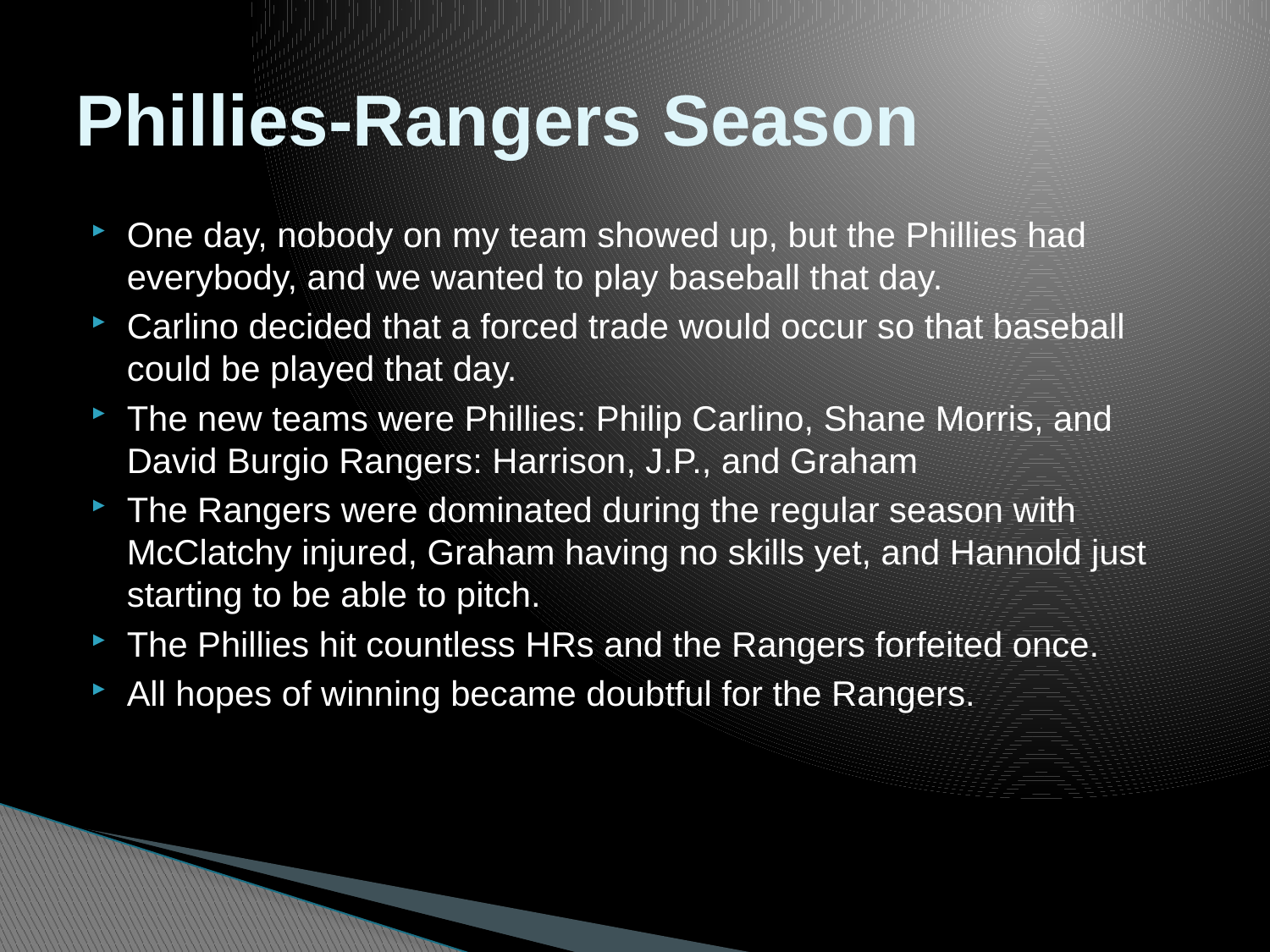

# Phillies-Rangers Season
One day, nobody on my team showed up, but the Phillies had everybody, and we wanted to play baseball that day.
Carlino decided that a forced trade would occur so that baseball could be played that day.
The new teams were Phillies: Philip Carlino, Shane Morris, and David Burgio Rangers: Harrison, J.P., and Graham
The Rangers were dominated during the regular season with McClatchy injured, Graham having no skills yet, and Hannold just starting to be able to pitch.
The Phillies hit countless HRs and the Rangers forfeited once.
All hopes of winning became doubtful for the Rangers.